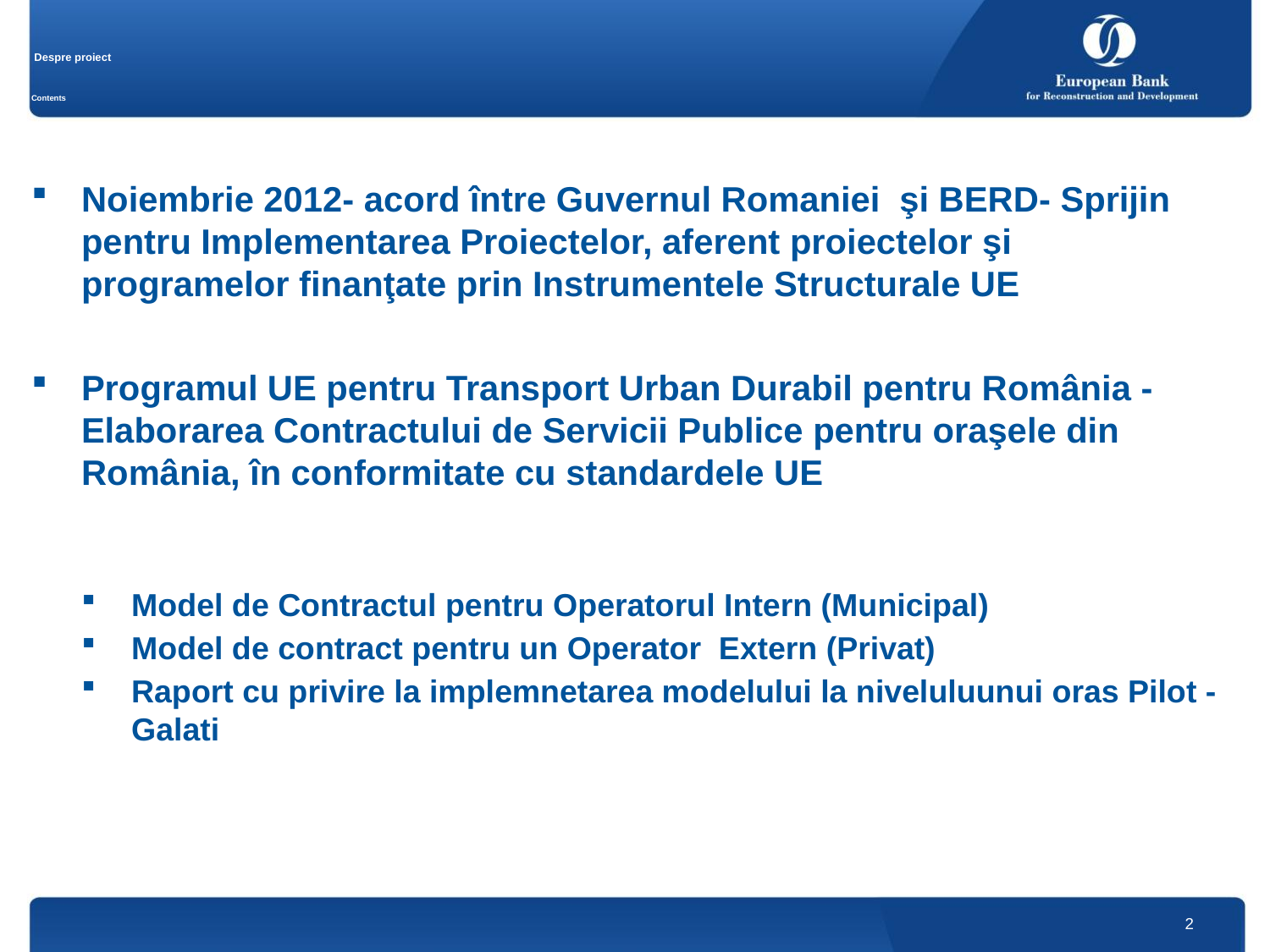

# Despre proiect Contents

Noiembrie 2012- acord între Guvernul Romaniei  şi BERD- Sprijin pentru Implementarea Proiectelor, aferent proiectelor şi programelor finanţate prin Instrumentele Structurale UE

Programul UE pentru Transport Urban Durabil pentru România - Elaborarea Contractului de Servicii Publice pentru oraşele din România, în conformitate cu standardele UE

Model de Contractul pentru Operatorul Intern (Municipal)
Model de contract pentru un Operator  Extern (Privat)
Raport cu privire la implemnetarea modelului la niveluluunui oras Pilot -Galati

2